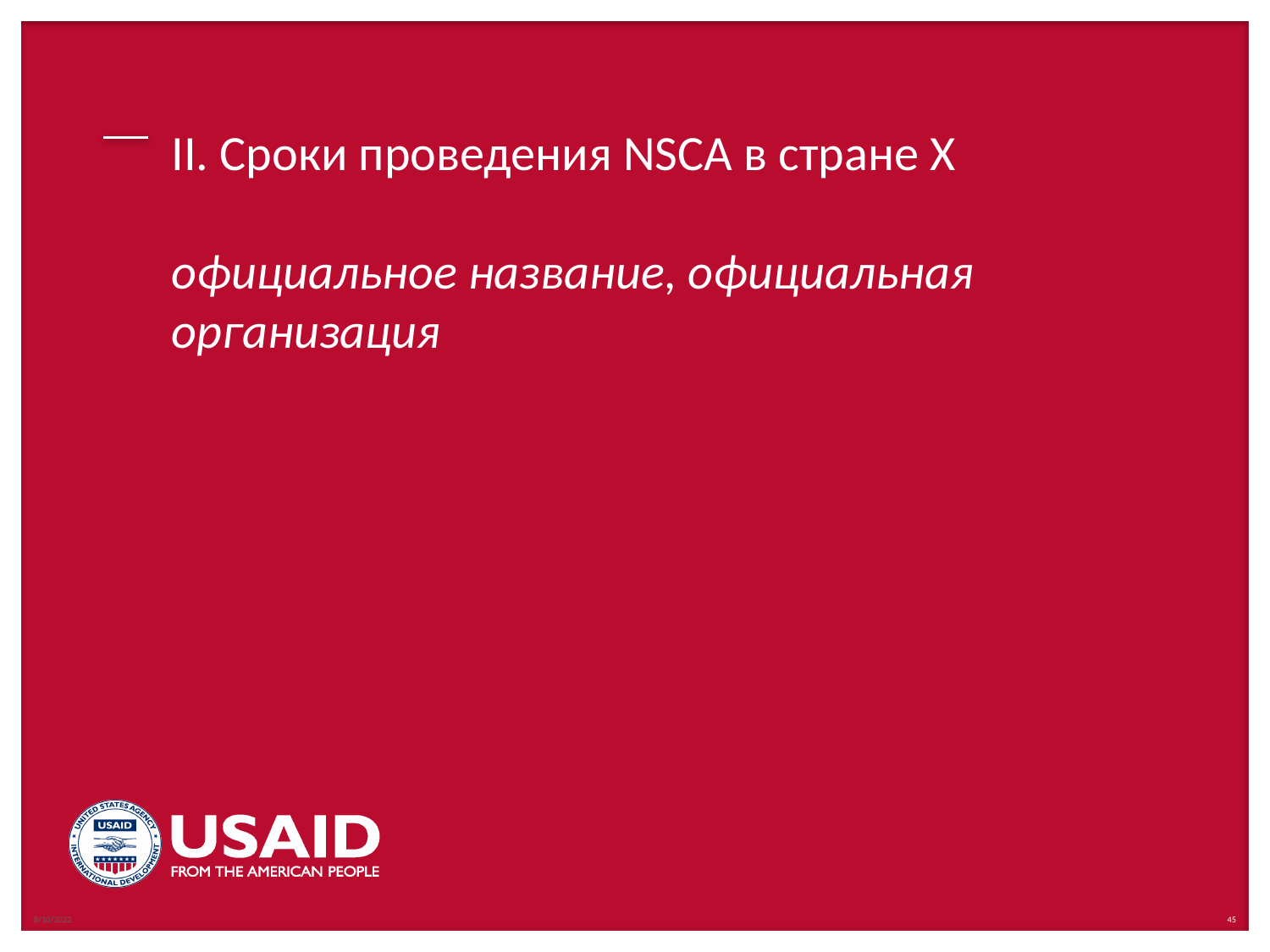

# II. Сроки проведения NSCA в стране Х официальное название, официальная организация
8/10/2022
45